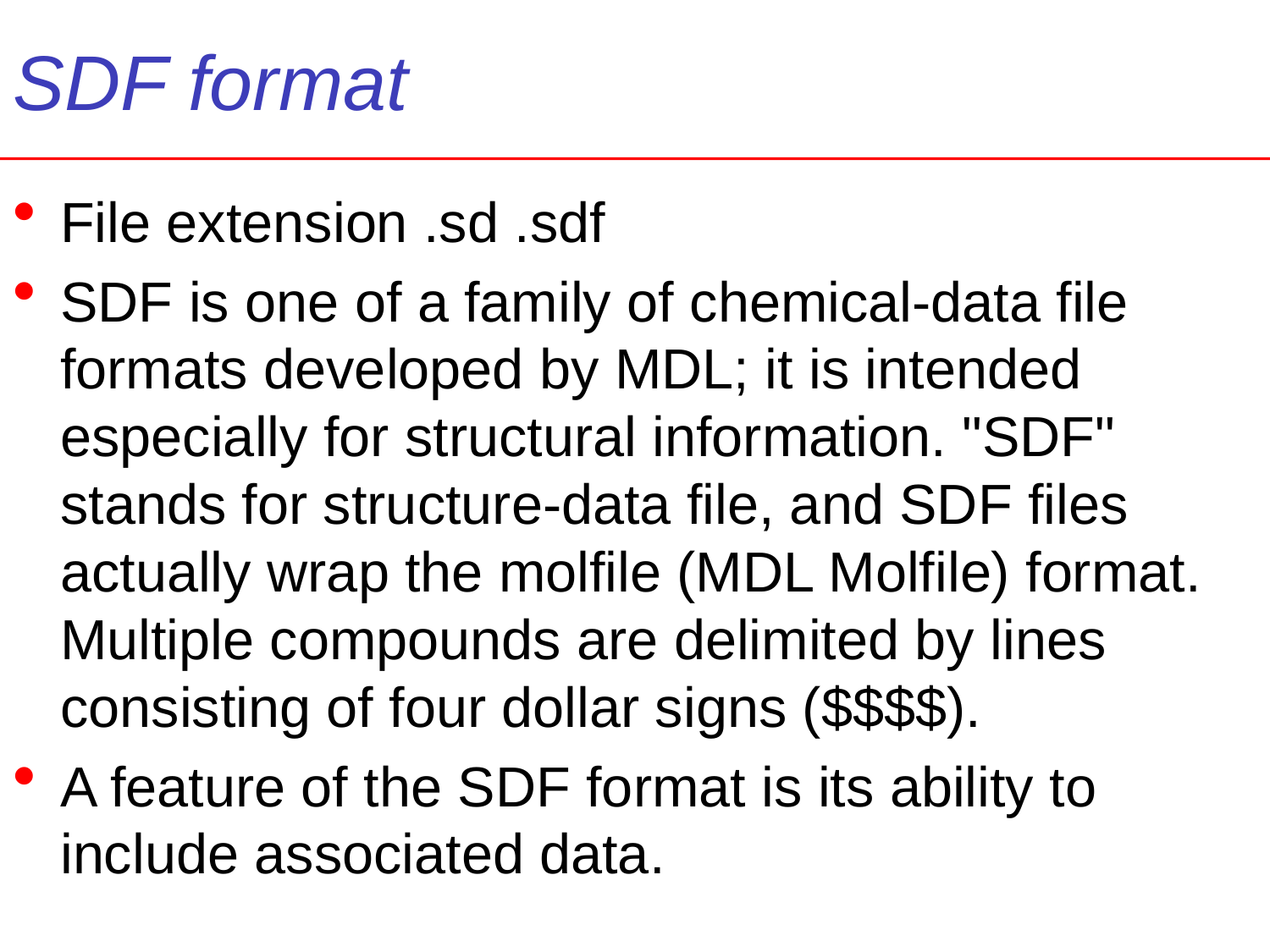

# SDF format
File extension .sd .sdf
SDF is one of a family of chemical-data file formats developed by MDL; it is intended especially for structural information. "SDF" stands for structure-data file, and SDF files actually wrap the molfile (MDL Molfile) format. Multiple compounds are delimited by lines consisting of four dollar signs ($$$$).
A feature of the SDF format is its ability to include associated data.